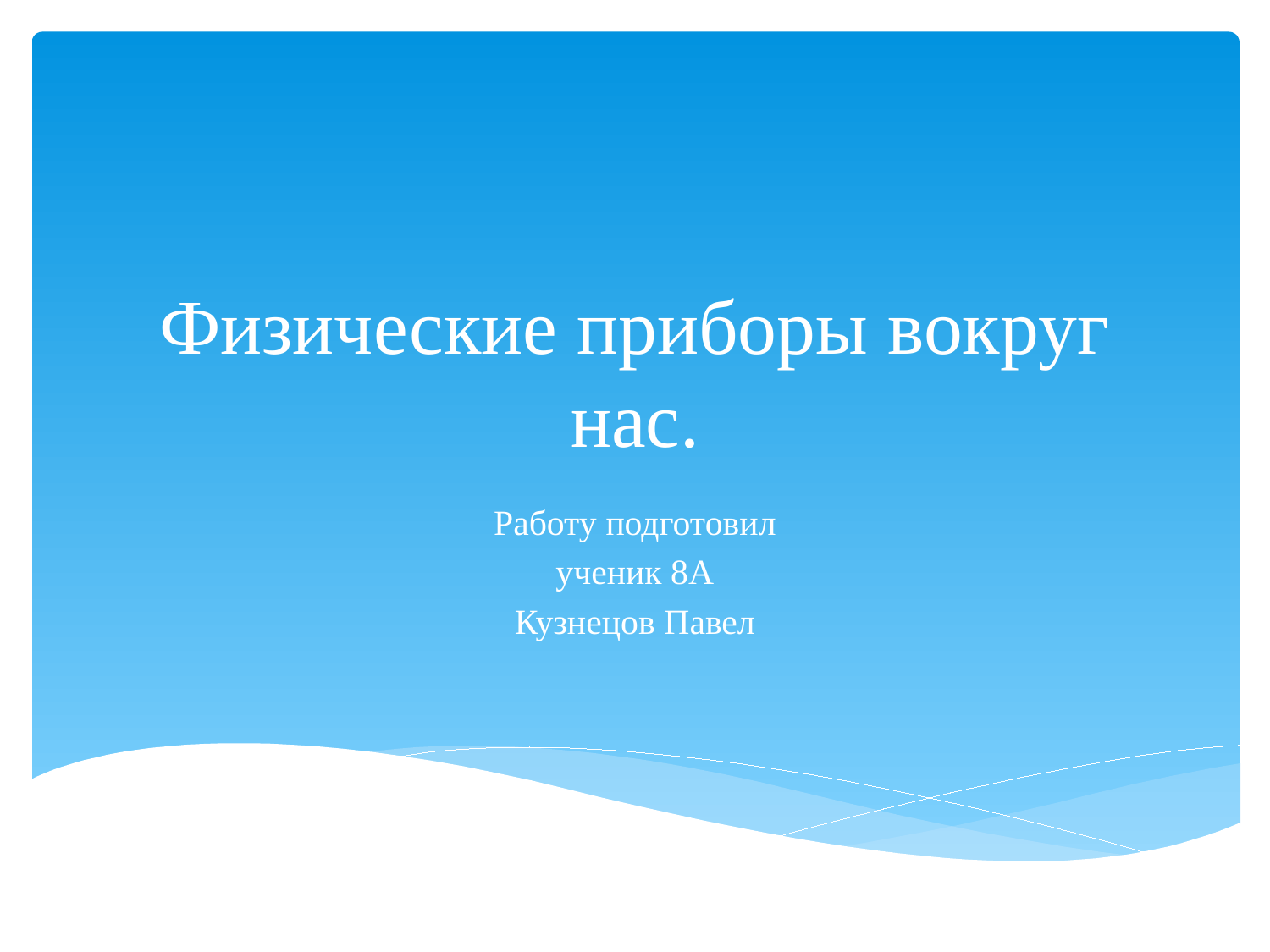

# Физические приборы вокруг нас.
Работу подготовил
ученик 8А
Кузнецов Павел